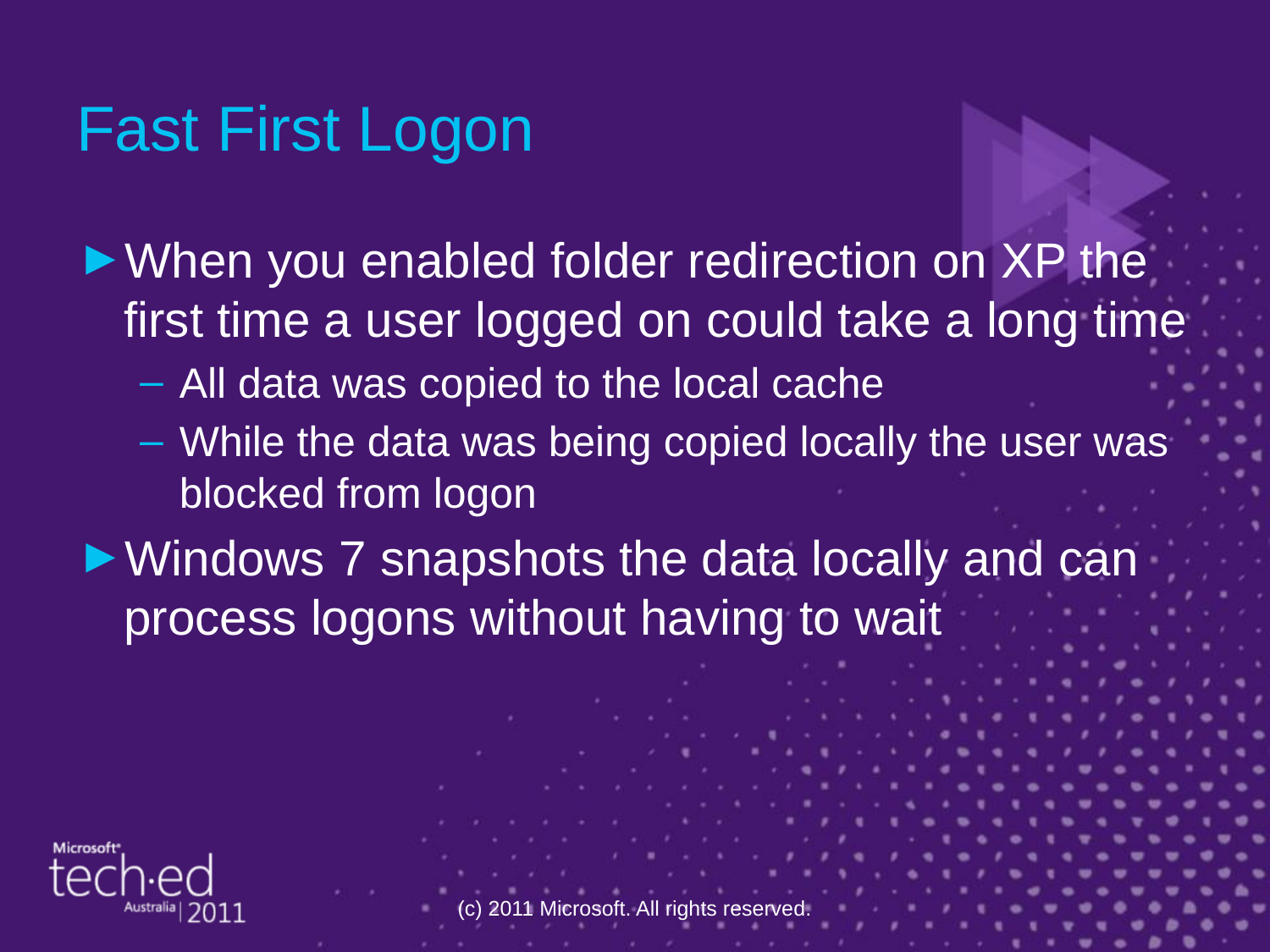

# Fast First Logon
When you enabled folder redirection on XP the first time a user logged on could take a long time
All data was copied to the local cache
While the data was being copied locally the user was blocked from logon
Windows 7 snapshots the data locally and can process logons without having to wait
(c) 2011 Microsoft. All rights reserved.